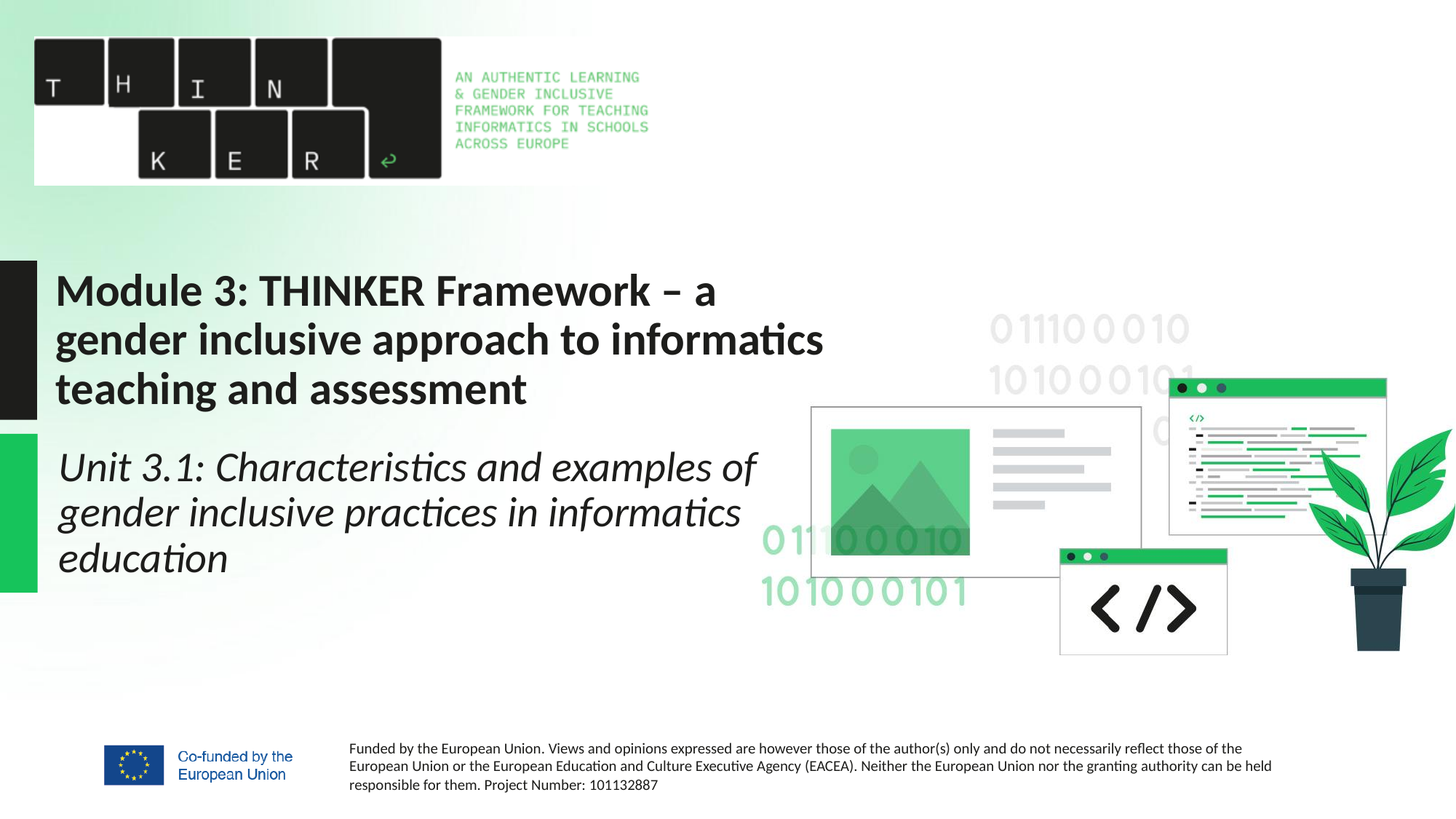

# Module 3: THINKER Framework – a gender inclusive approach to informatics teaching and assessment
Unit 3.1: Characteristics and examples of gender inclusive practices in informatics education